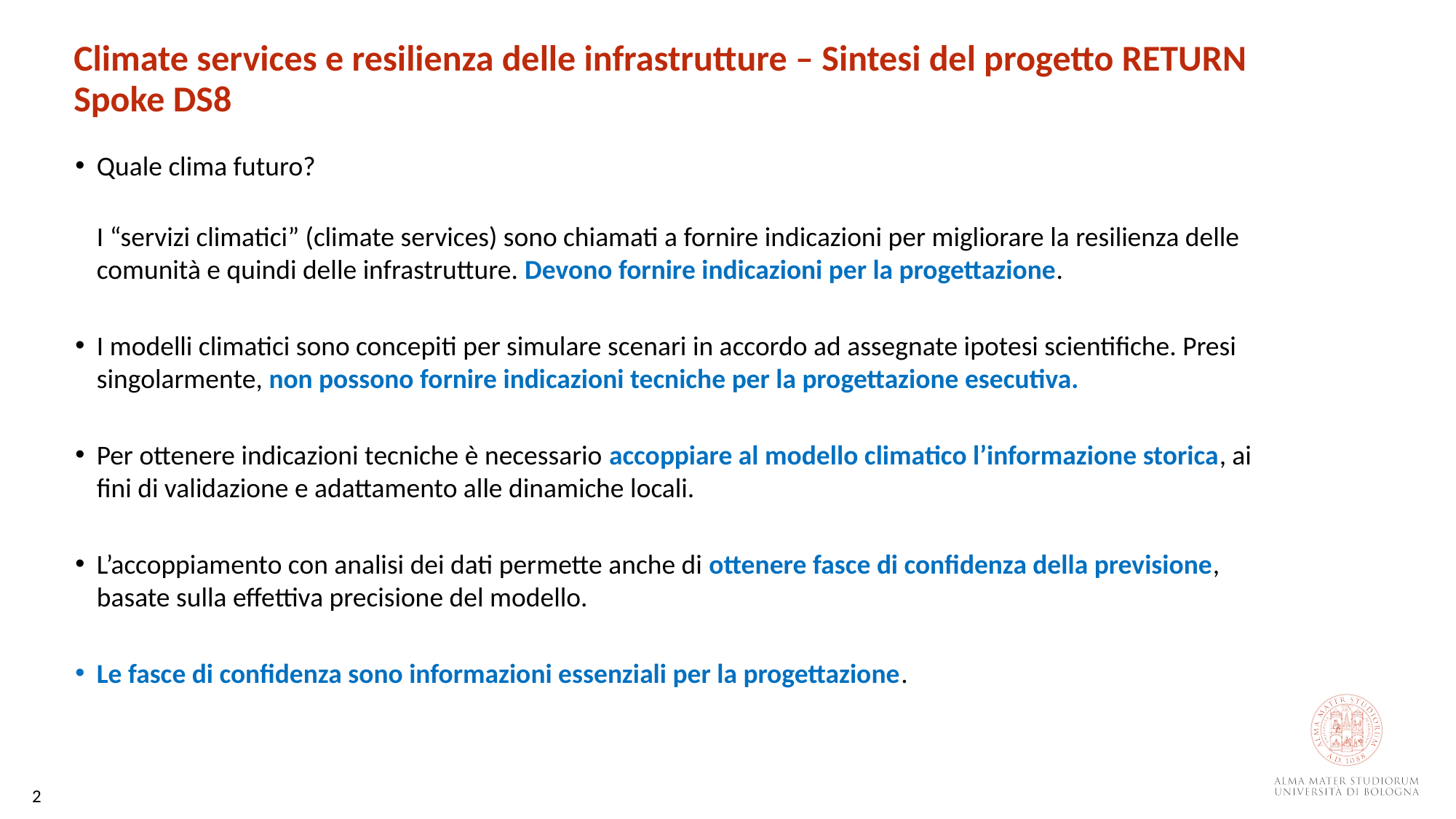

Climate services e resilienza delle infrastrutture – Sintesi del progetto RETURN
Spoke DS8
Quale clima futuro?
I “servizi climatici” (climate services) sono chiamati a fornire indicazioni per migliorare la resilienza delle comunità e quindi delle infrastrutture. Devono fornire indicazioni per la progettazione.

I modelli climatici sono concepiti per simulare scenari in accordo ad assegnate ipotesi scientifiche. Presi singolarmente, non possono fornire indicazioni tecniche per la progettazione esecutiva.

Per ottenere indicazioni tecniche è necessario accoppiare al modello climatico l’informazione storica, ai fini di validazione e adattamento alle dinamiche locali.

L’accoppiamento con analisi dei dati permette anche di ottenere fasce di confidenza della previsione, basate sulla effettiva precisione del modello.

Le fasce di confidenza sono informazioni essenziali per la progettazione.